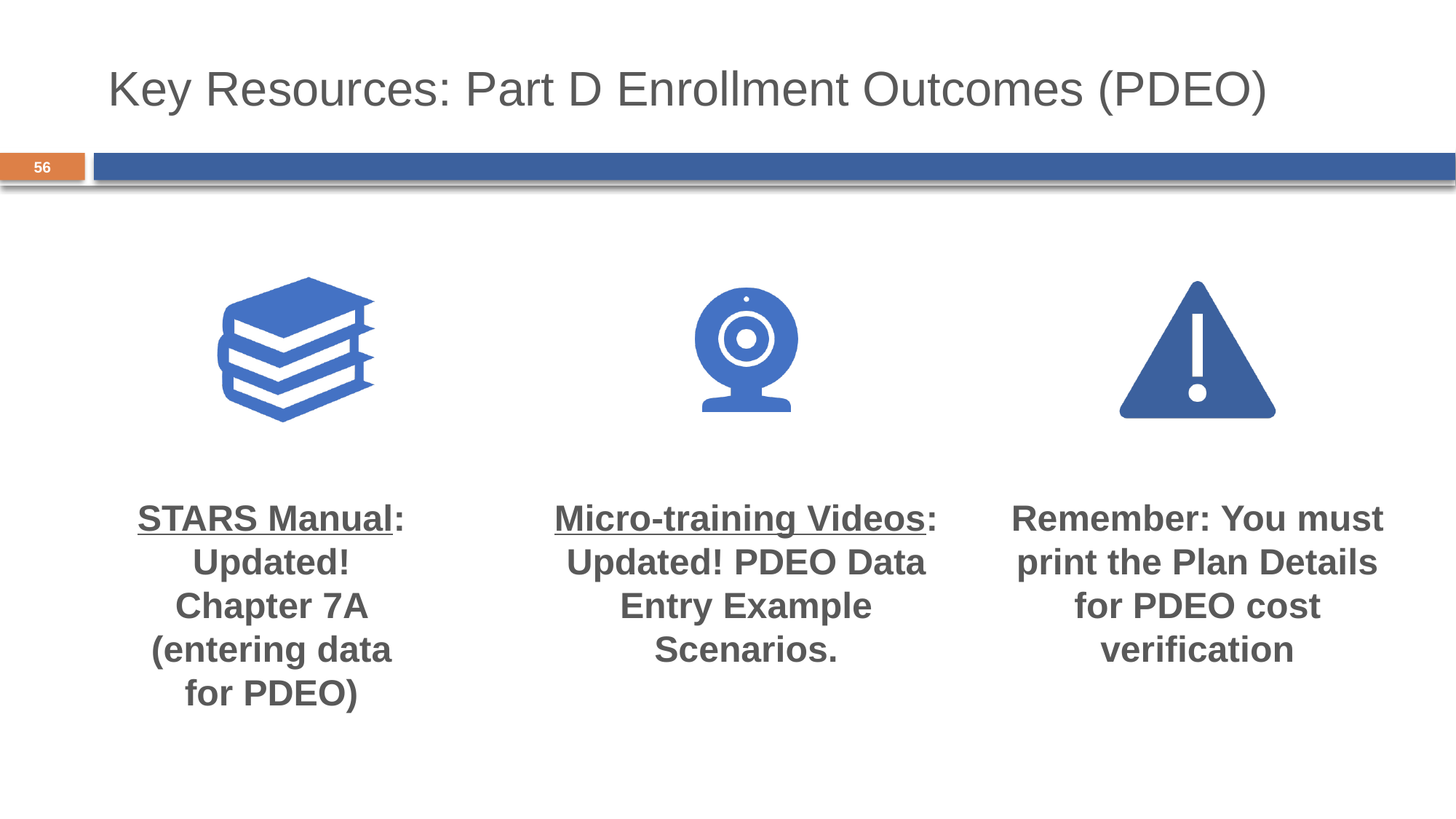

# Key Resources: Part D Enrollment Outcomes (PDEO)
56
STARS Manual: Updated! Chapter 7A (entering data for PDEO)
Micro-training Videos: Updated! PDEO Data Entry Example Scenarios.
Remember: You must print the Plan Details for PDEO cost verification